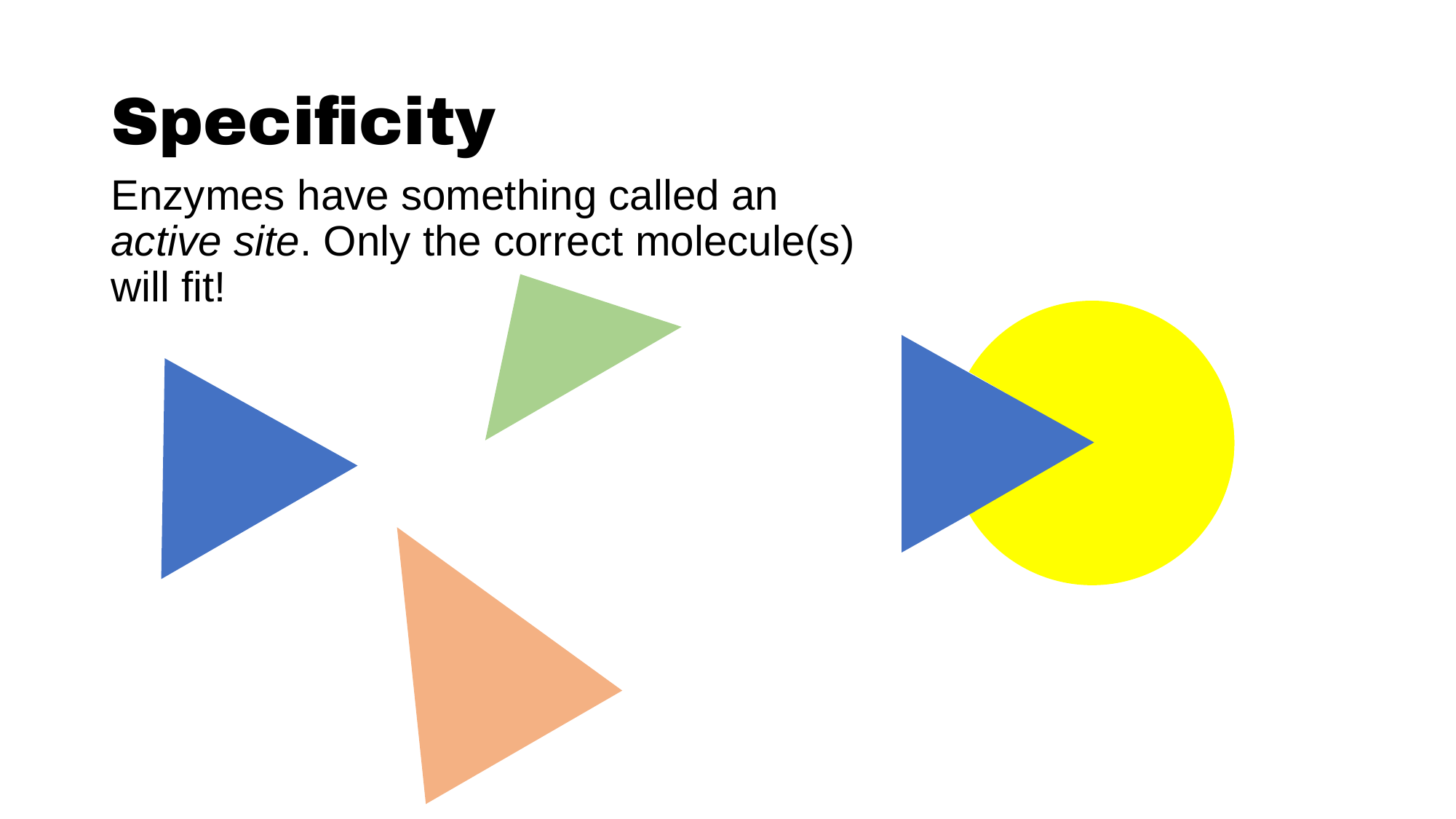

# Specificity
Enzymes have something called an active site. Only the correct molecule(s) will fit!